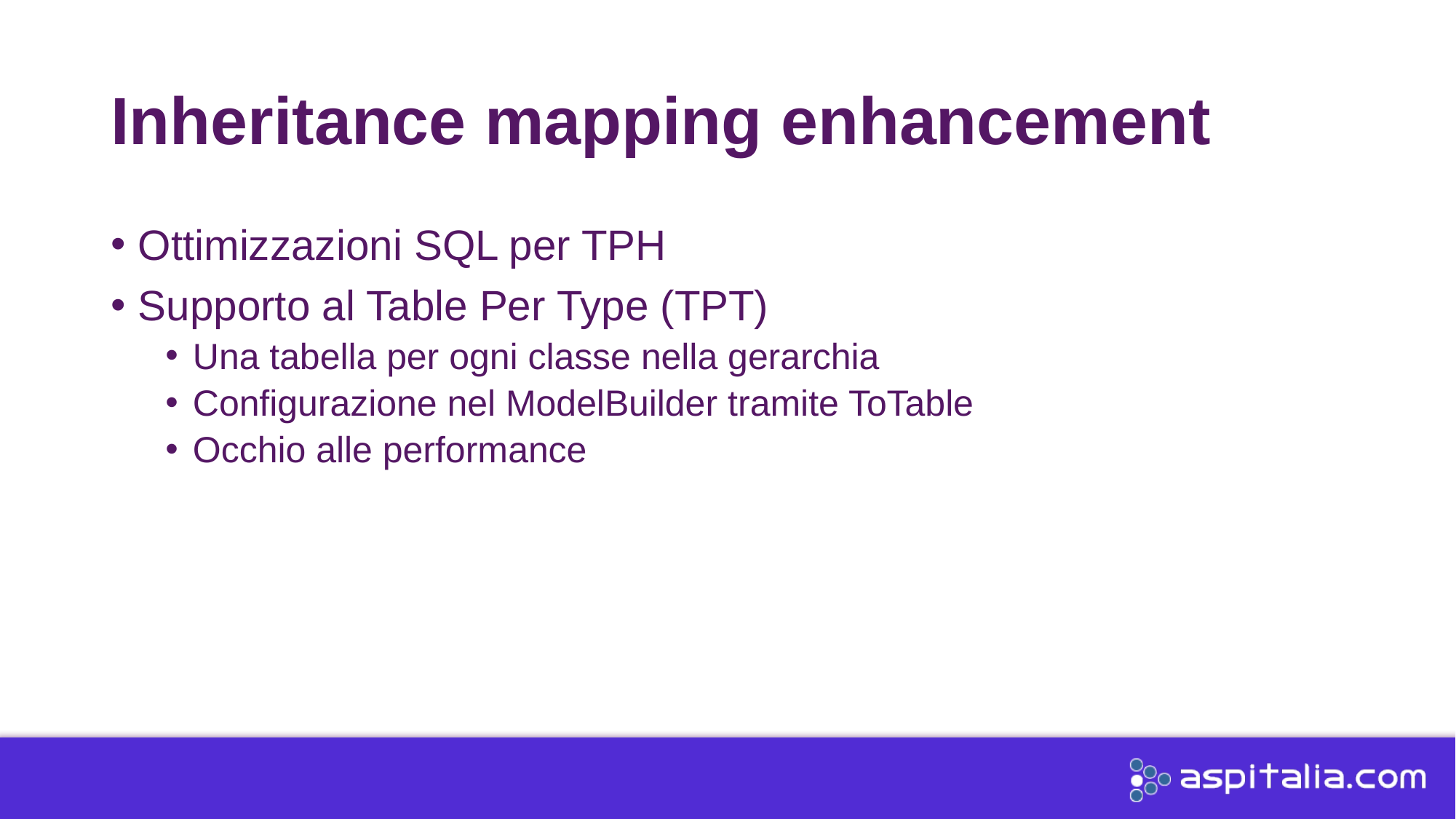

# Inheritance mapping enhancement
Ottimizzazioni SQL per TPH
Supporto al Table Per Type (TPT)
Una tabella per ogni classe nella gerarchia
Configurazione nel ModelBuilder tramite ToTable
Occhio alle performance